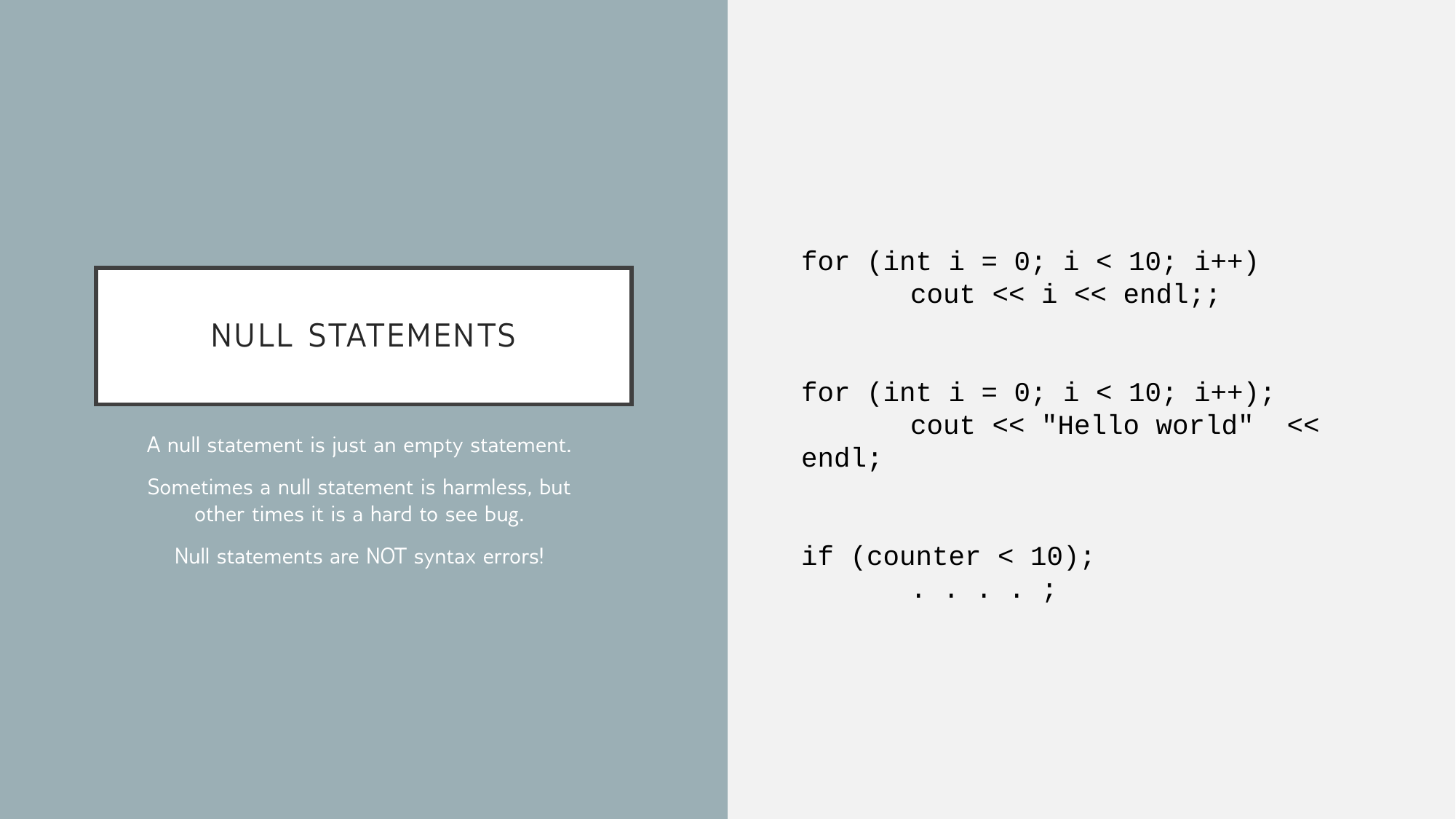

for (int i = 0; i < 10; i++)
	cout << i << endl;;

for (int i = 0; i < 10; i++);
	cout << "Hello world"  << endl;

if (counter < 10);
	. . . . ;
# Null Statements
A null statement is just an empty statement.
Sometimes a null statement is harmless, but other times it is a hard to see bug.
Null statements are NOT syntax errors!